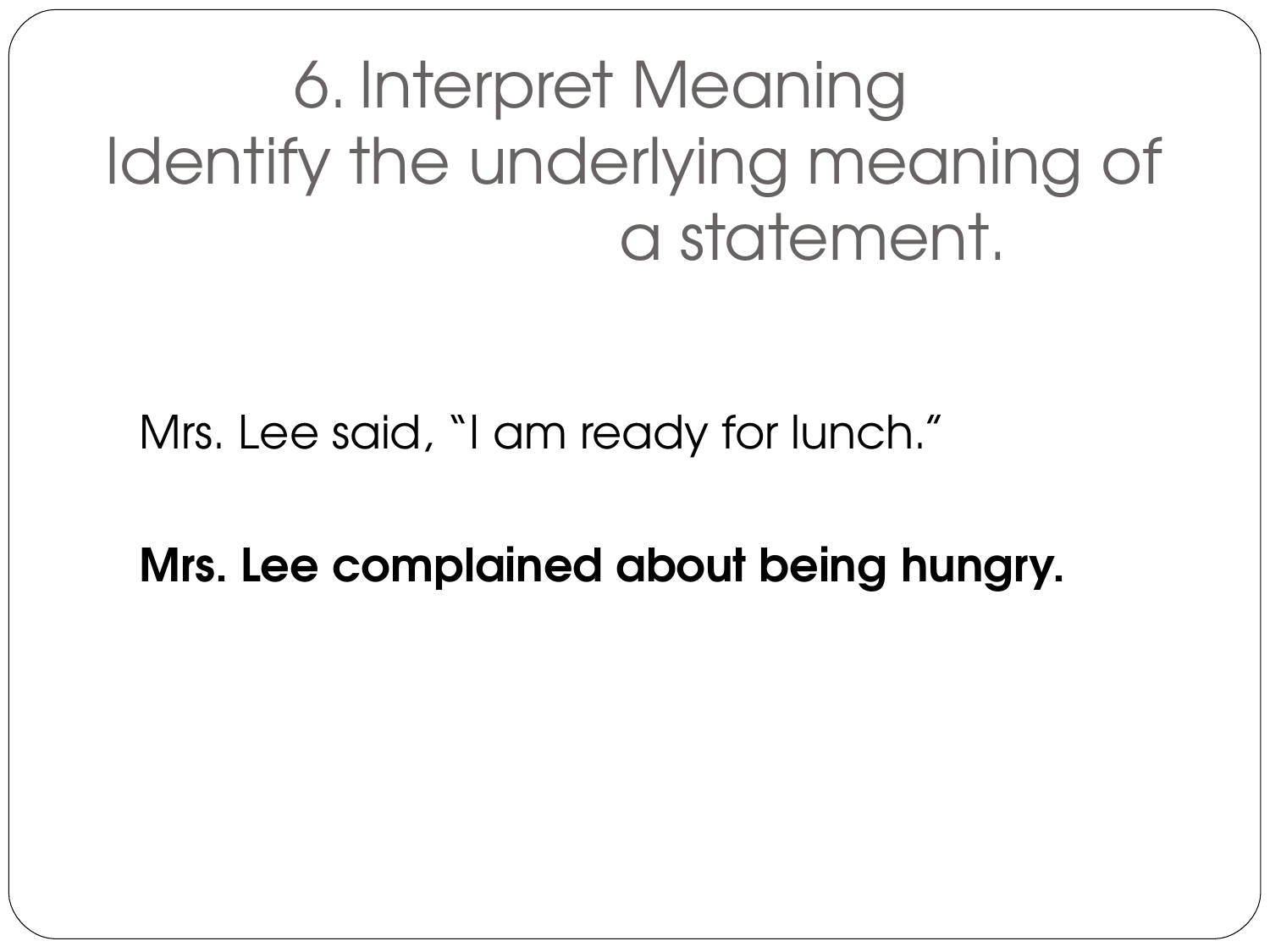

# 6.	Interpret Meaning  Identify the underlying meaning of
a statement.
Mrs. Lee said, “I am ready for lunch.”

Mrs. Lee complained about being hungry.